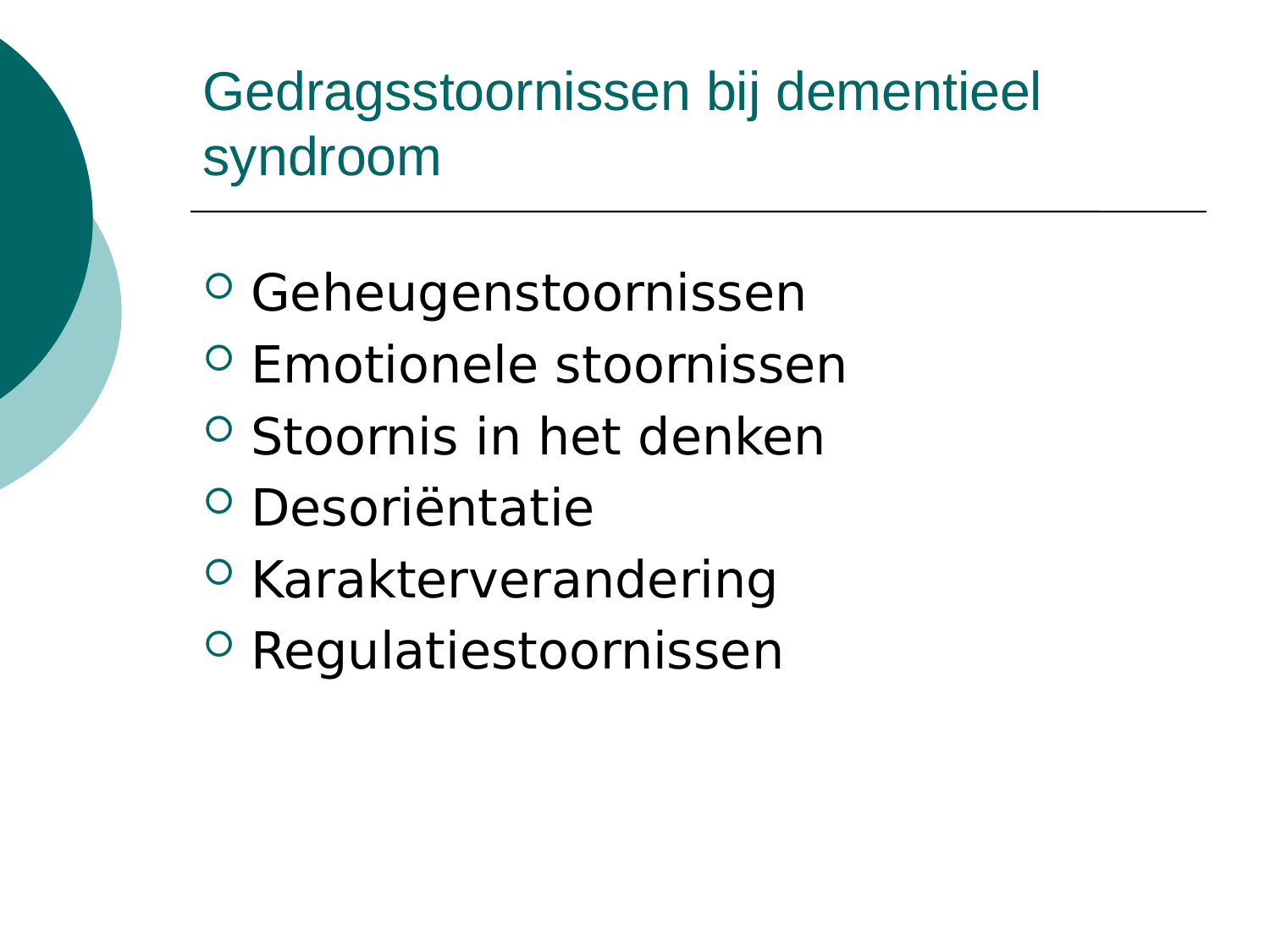

Gedragsstoornissen bij dementieel syndroom
Geheugenstoornissen
Emotionele stoornissen
Stoornis in het denken
Desoriëntatie
Karakterverandering
Regulatiestoornissen